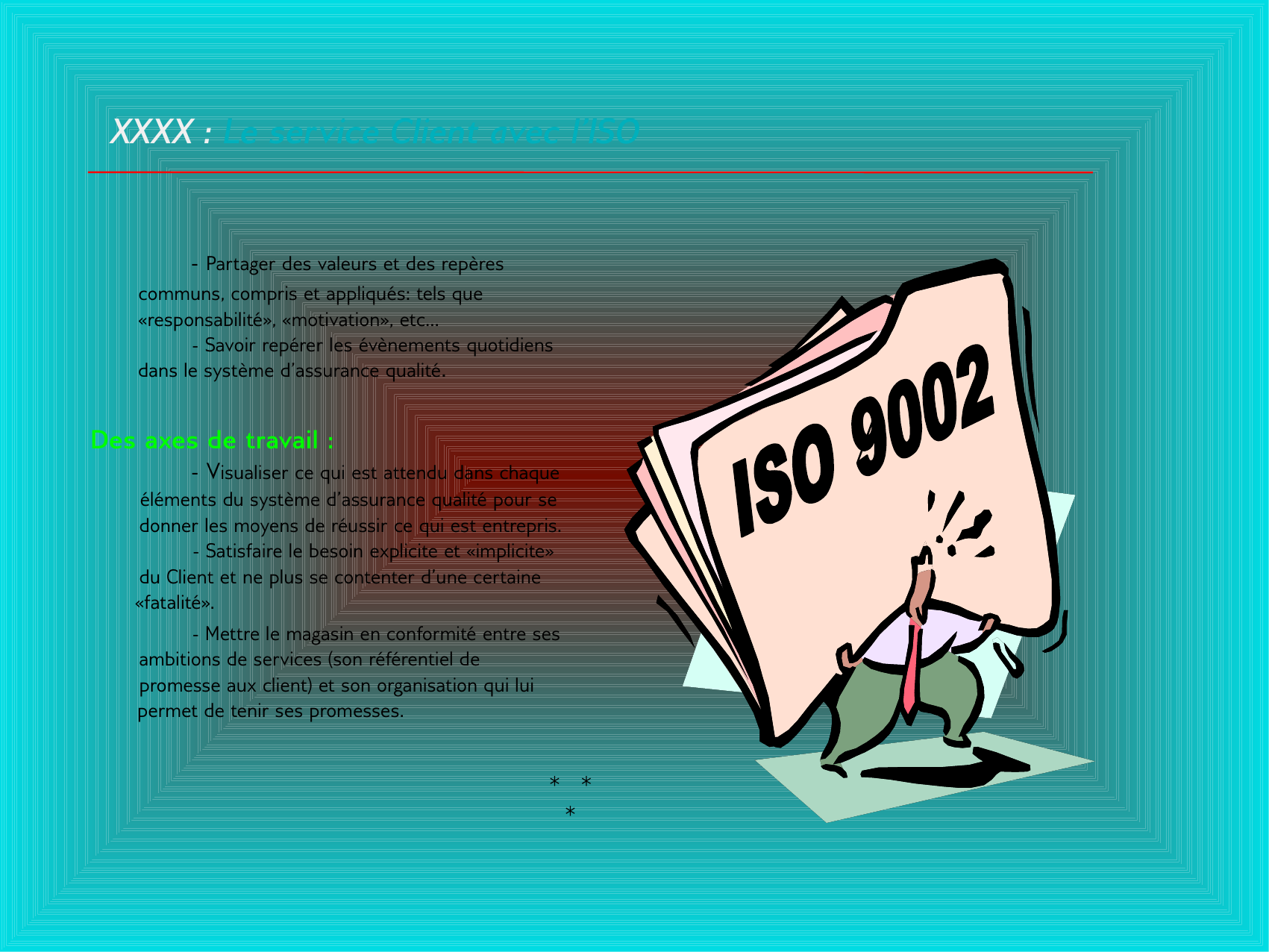

XXXX : Le service Client avec l’ISO

- Partager des valeurs et des repères

communs, compris et appliqués: tels que

«responsabilité», «motivation», etc...

- Savoir repérer les évènements quotidiens

dans le système d’assurance qualité.

Des axes de travail :

- Visualiser ce qui est attendu dans chaque

éléments du système d’assurance qualité pour se

donner les moyens de réussir ce qui est entrepris.

- Satisfaire le besoin explicite et «implicite»

du Client et ne plus se contenter d’une certaine

«fatalité».

- Mettre le magasin en conformité entre ses

ambitions de services (son référentiel de

promesse aux client) et son organisation qui lui

permet de tenir ses promesses.

*   *
*